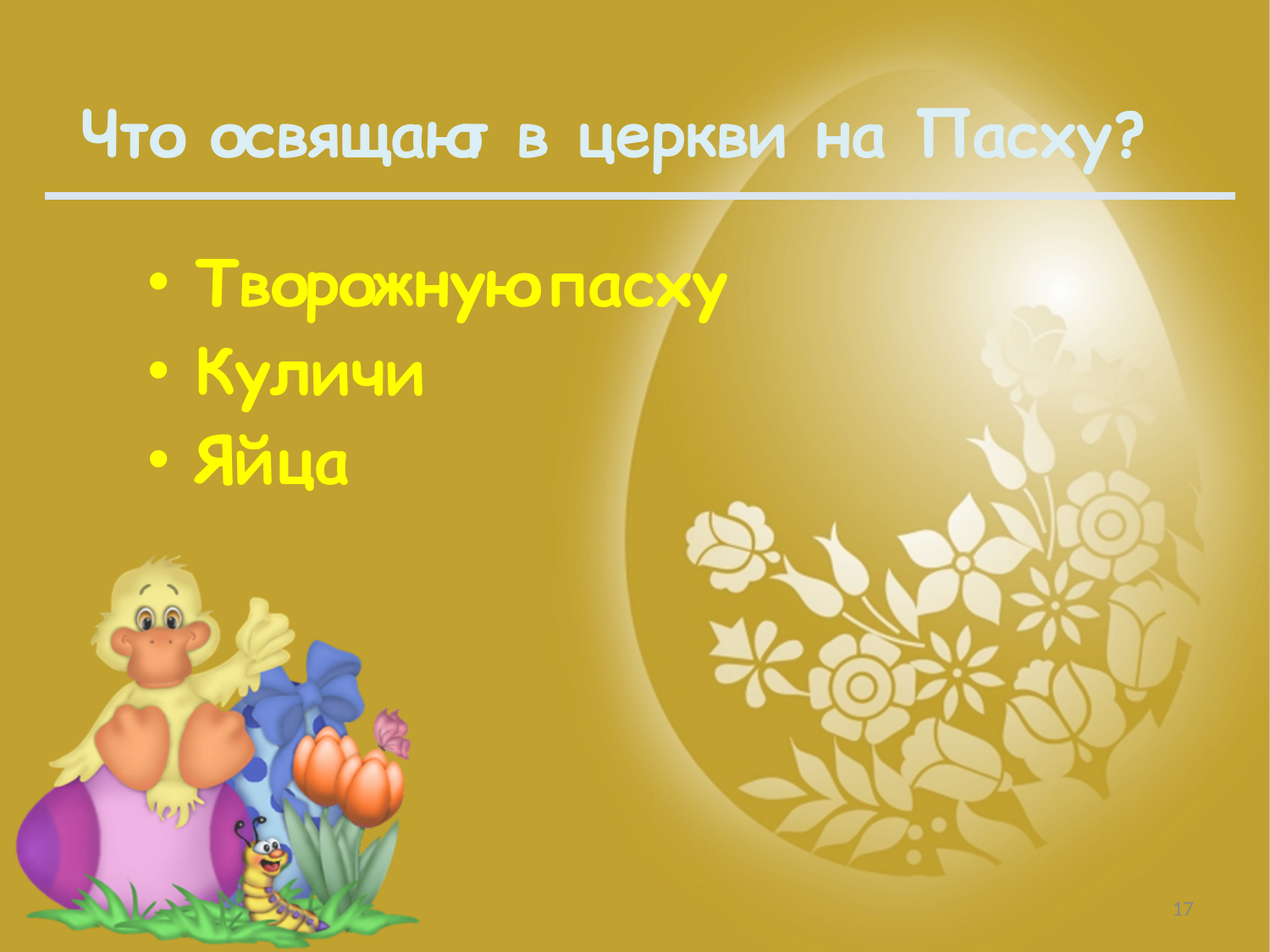

Что освящают в церкви на Пасху?
Творожную пасху
Куличи
Яйца
17